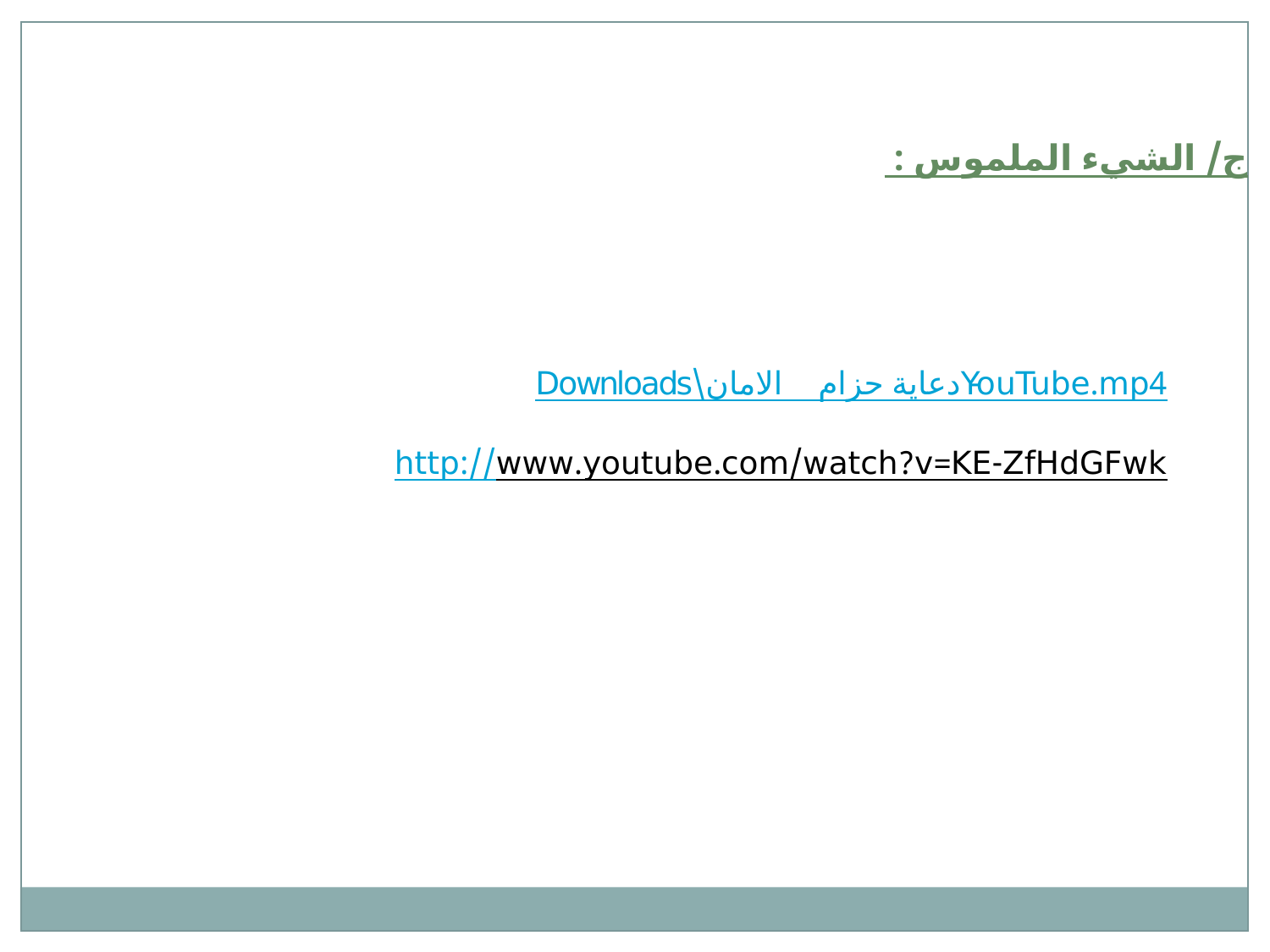

ج/ الشيء الملموس :
Downloads\دعاية حزام الامان - YouTube.mp4

http://www.youtube.com/watch?v=KE-ZfHdGFwk